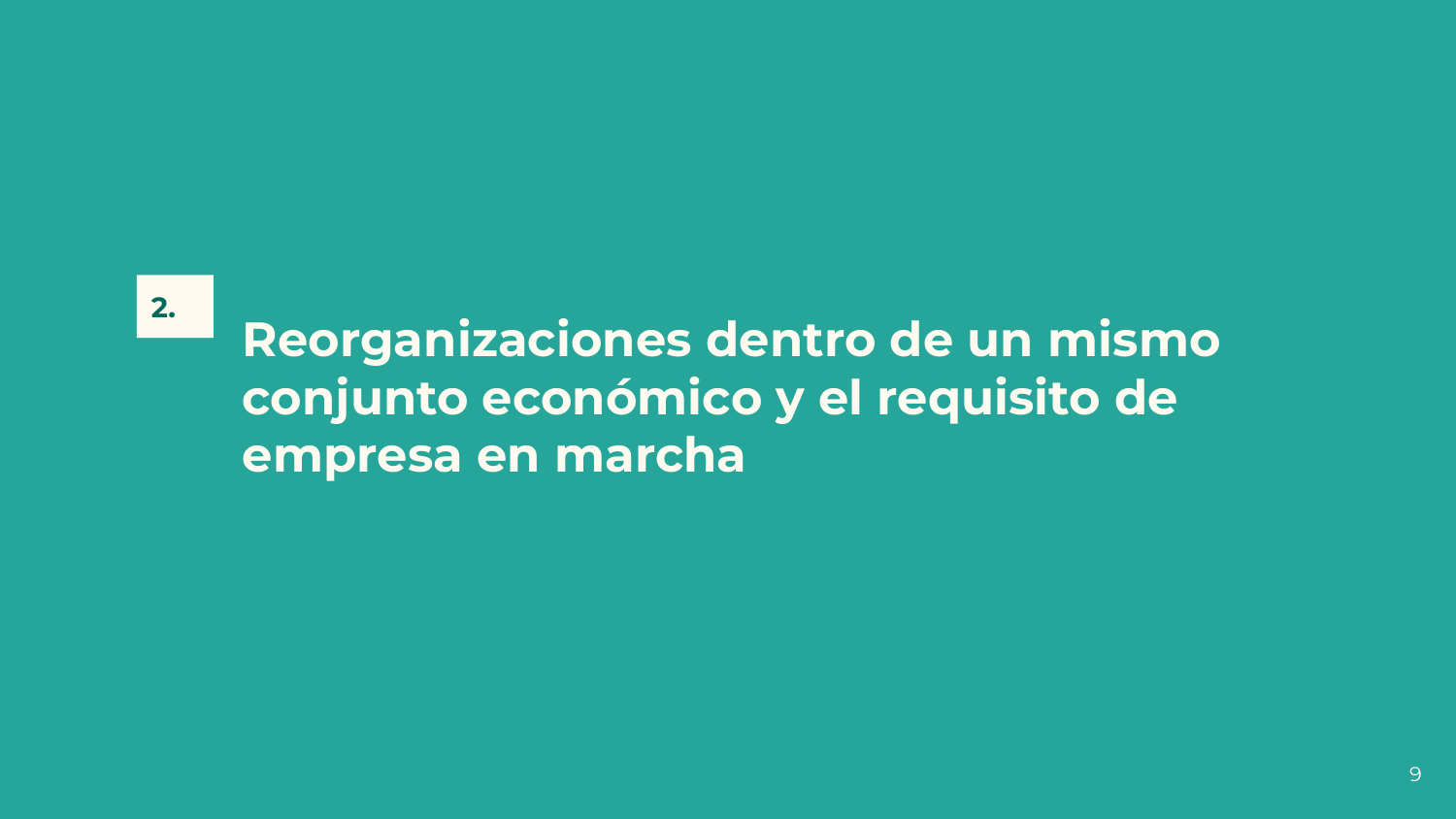

2.
# Reorganizaciones dentro de un mismo conjunto económico y el requisito de empresa en marcha
9